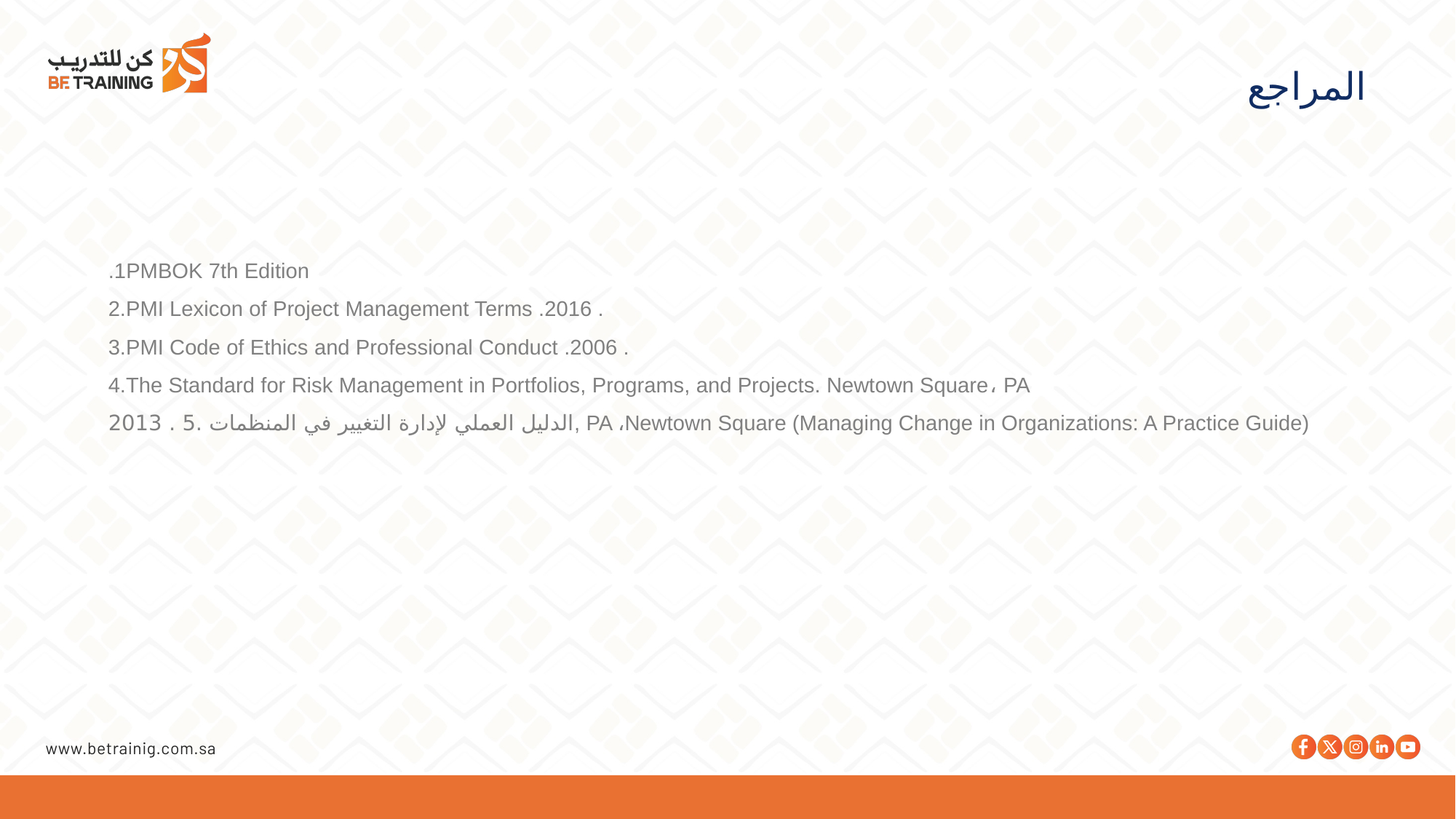

المراجع
.1PMBOK 7th Edition
2.PMI Lexicon of Project Management Terms .2016 .
3.PMI Code of Ethics and Professional Conduct .2006 .
4.The Standard for Risk Management in Portfolios, Programs, and Projects. Newtown Square، PA
الدليل العملي لإدارة التغيير في المنظمات .5 . 2013, PA ،Newtown Square (Managing Change in Organizations: A Practice Guide)